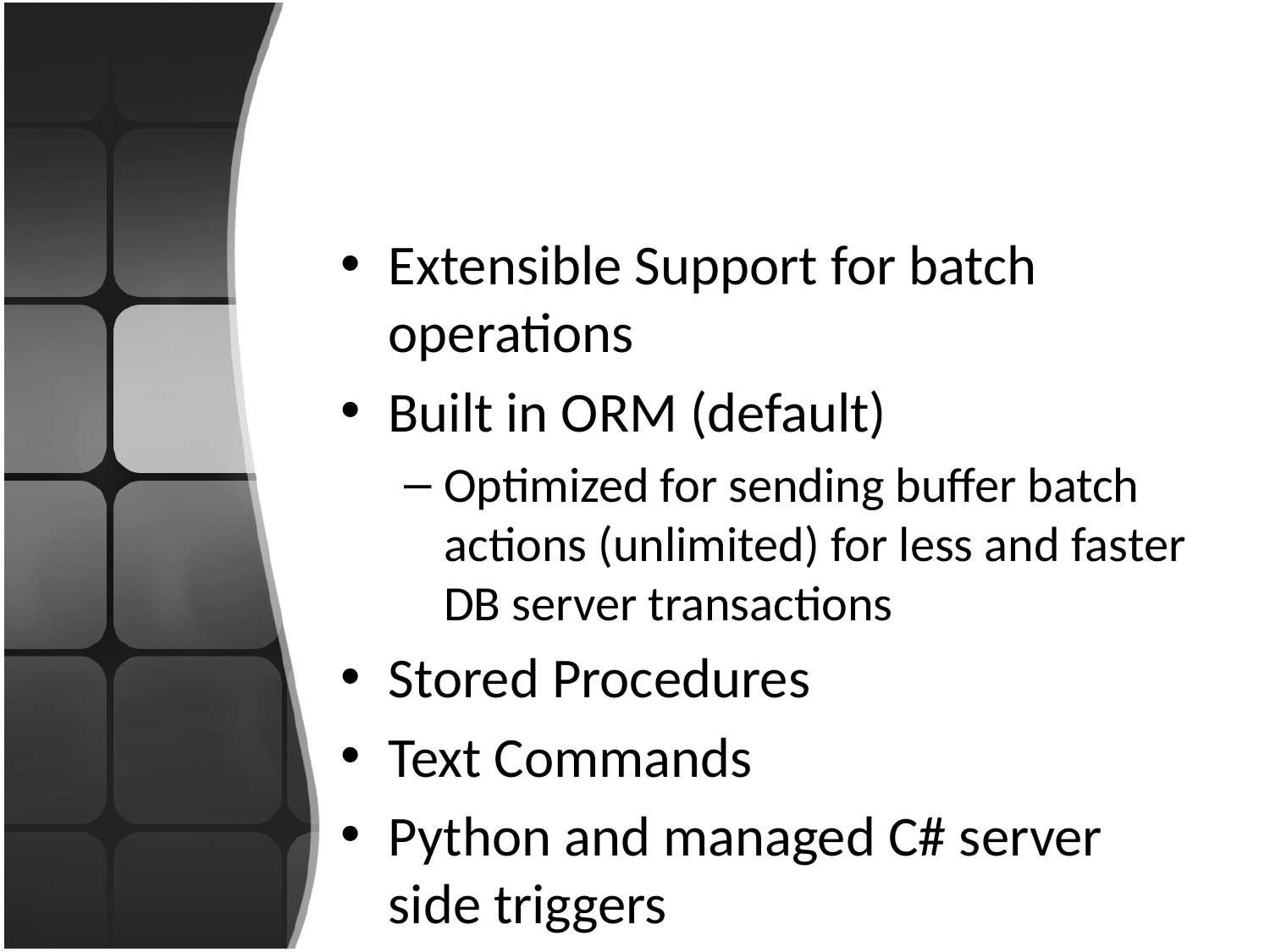

#
Extensible Support for batch operations
Built in ORM (default)
Optimized for sending buffer batch actions (unlimited) for less and faster DB server transactions
Stored Procedures
Text Commands
Python and managed C# server side triggers